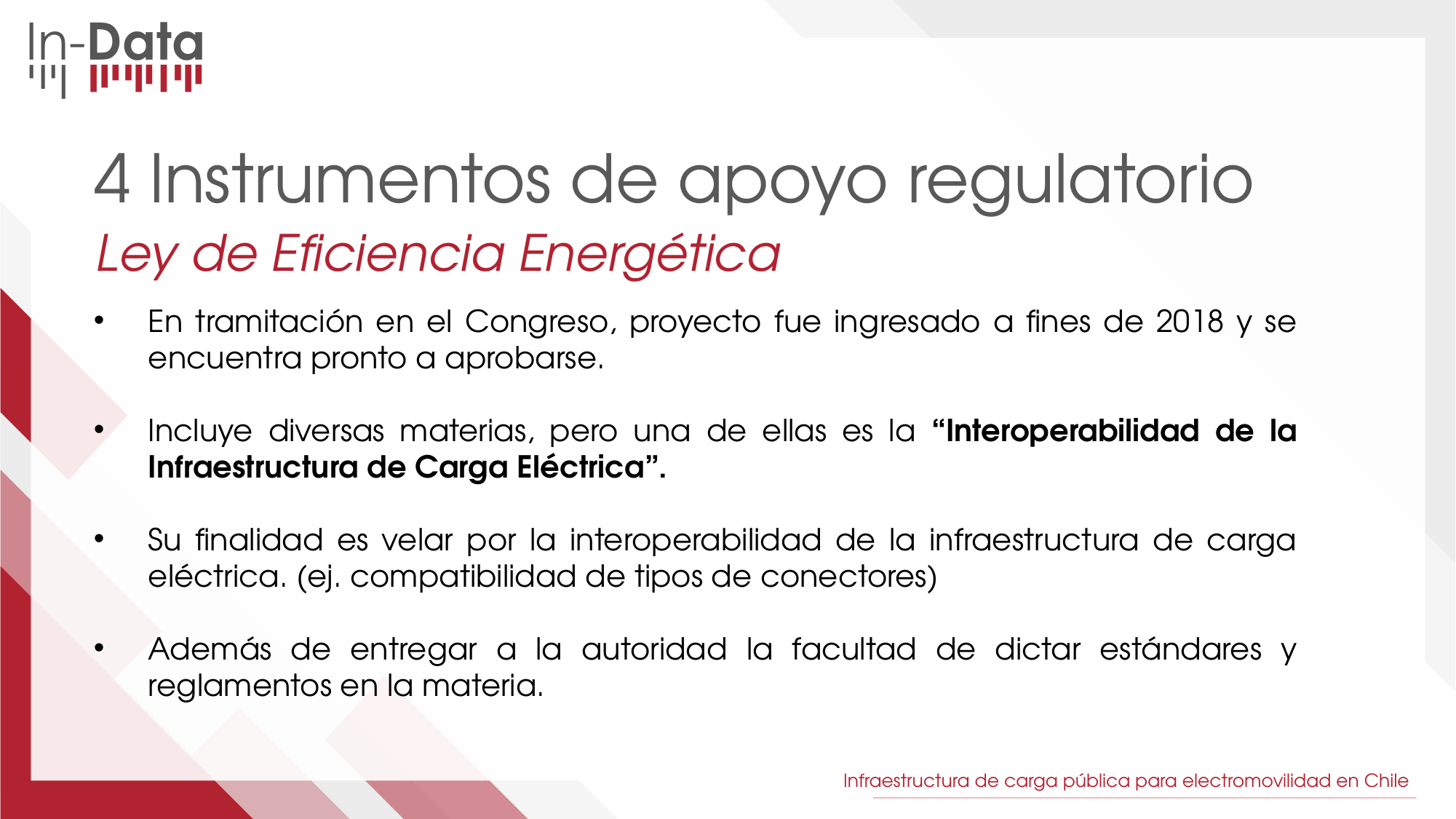

4 Instrumentos de apoyo regulatorio
Ley de Eficiencia Energética
En tramitación en el Congreso, proyecto fue ingresado a fines de 2018 y se encuentra pronto a aprobarse.

Incluye diversas materias, pero una de ellas es la “Interoperabilidad de la Infraestructura de Carga Eléctrica”.

Su finalidad es velar por la interoperabilidad de la infraestructura de carga eléctrica. (ej. compatibilidad de tipos de conectores)

Además de entregar a la autoridad la facultad de dictar estándares y reglamentos en la materia.

Infraestructura de carga pública para electromovilidad en Chile